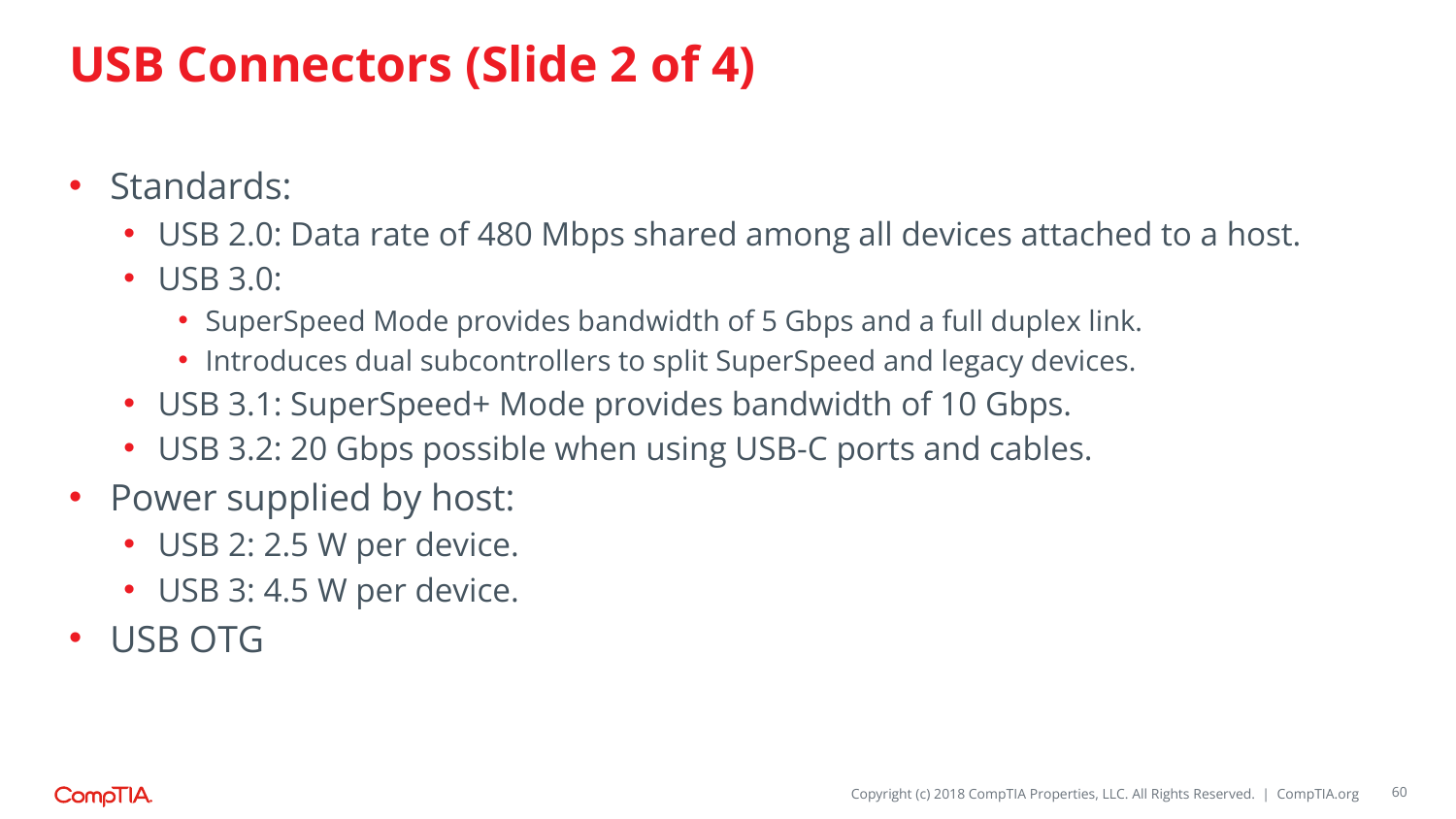

# USB Connectors (Slide 2 of 4)
Standards:
USB 2.0: Data rate of 480 Mbps shared among all devices attached to a host.
USB 3.0:
SuperSpeed Mode provides bandwidth of 5 Gbps and a full duplex link.
Introduces dual subcontrollers to split SuperSpeed and legacy devices.
USB 3.1: SuperSpeed+ Mode provides bandwidth of 10 Gbps.
USB 3.2: 20 Gbps possible when using USB-C ports and cables.
Power supplied by host:
USB 2: 2.5 W per device.
USB 3: 4.5 W per device.
USB OTG
60